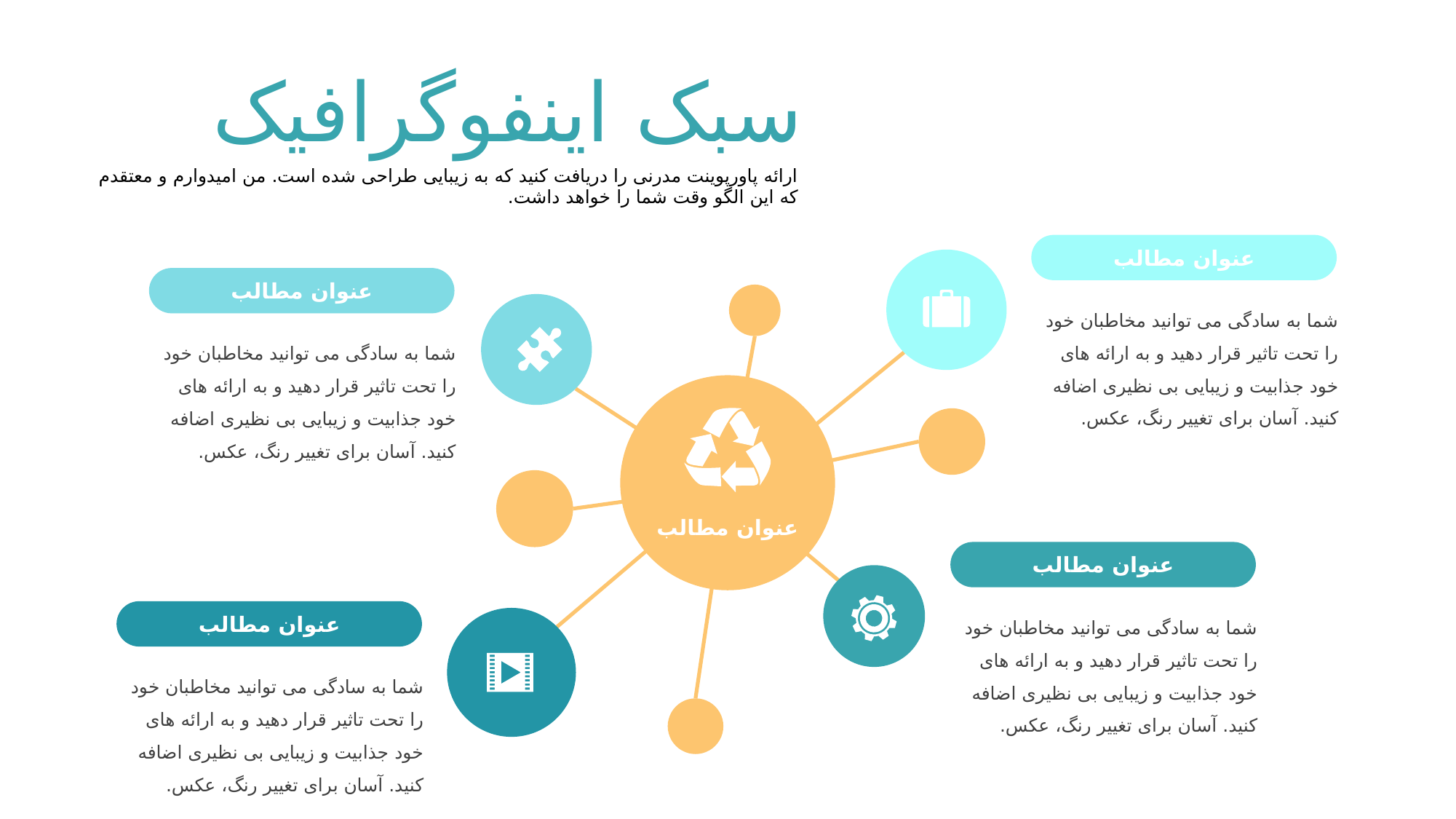

سبک اینفوگرافیک
ارائه پاورپوینت مدرنی را دریافت کنید که به زیبایی طراحی شده است. من امیدوارم و معتقدم که این الگو وقت شما را خواهد داشت.

عنوان مطالب

عنوان مطالب

شما به سادگی می توانید مخاطبان خود را تحت تاثیر قرار دهید و به ارائه های خود جذابیت و زیبایی بی نظیری اضافه کنید. آسان برای تغییر رنگ، عکس.

شما به سادگی می توانید مخاطبان خود را تحت تاثیر قرار دهید و به ارائه های خود جذابیت و زیبایی بی نظیری اضافه کنید. آسان برای تغییر رنگ، عکس.

عنوان مطالب

عنوان مطالب

شما به سادگی می توانید مخاطبان خود را تحت تاثیر قرار دهید و به ارائه های خود جذابیت و زیبایی بی نظیری اضافه کنید. آسان برای تغییر رنگ، عکس.

عنوان مطالب

شما به سادگی می توانید مخاطبان خود را تحت تاثیر قرار دهید و به ارائه های خود جذابیت و زیبایی بی نظیری اضافه کنید. آسان برای تغییر رنگ، عکس.